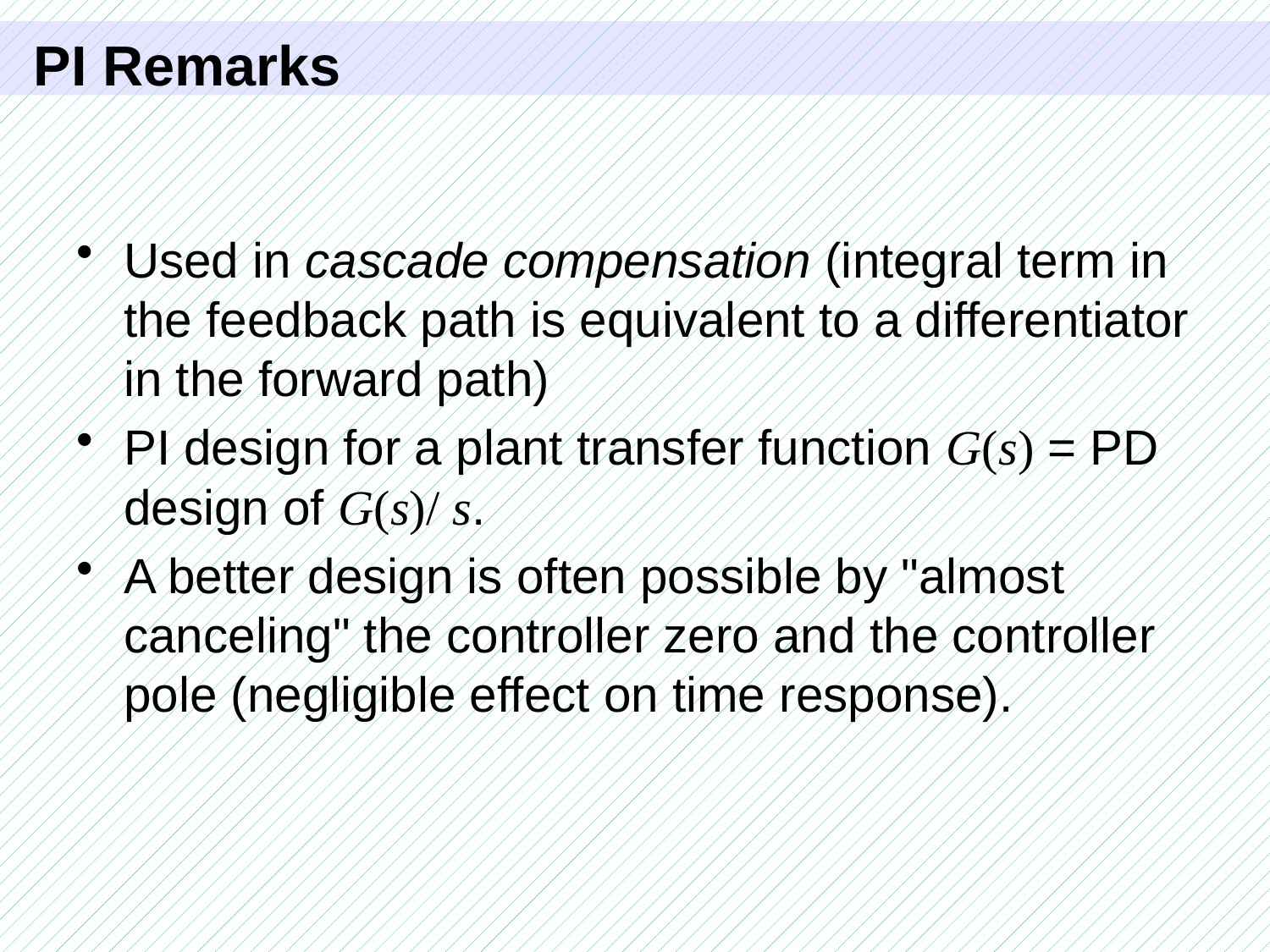

# PI Remarks
Used in cascade compensation (integral term in the feedback path is equivalent to a differentiator in the forward path)
PI design for a plant transfer function G(s) = PD design of G(s)/ s.
A better design is often possible by "almost canceling" the controller zero and the controller pole (negligible effect on time response).